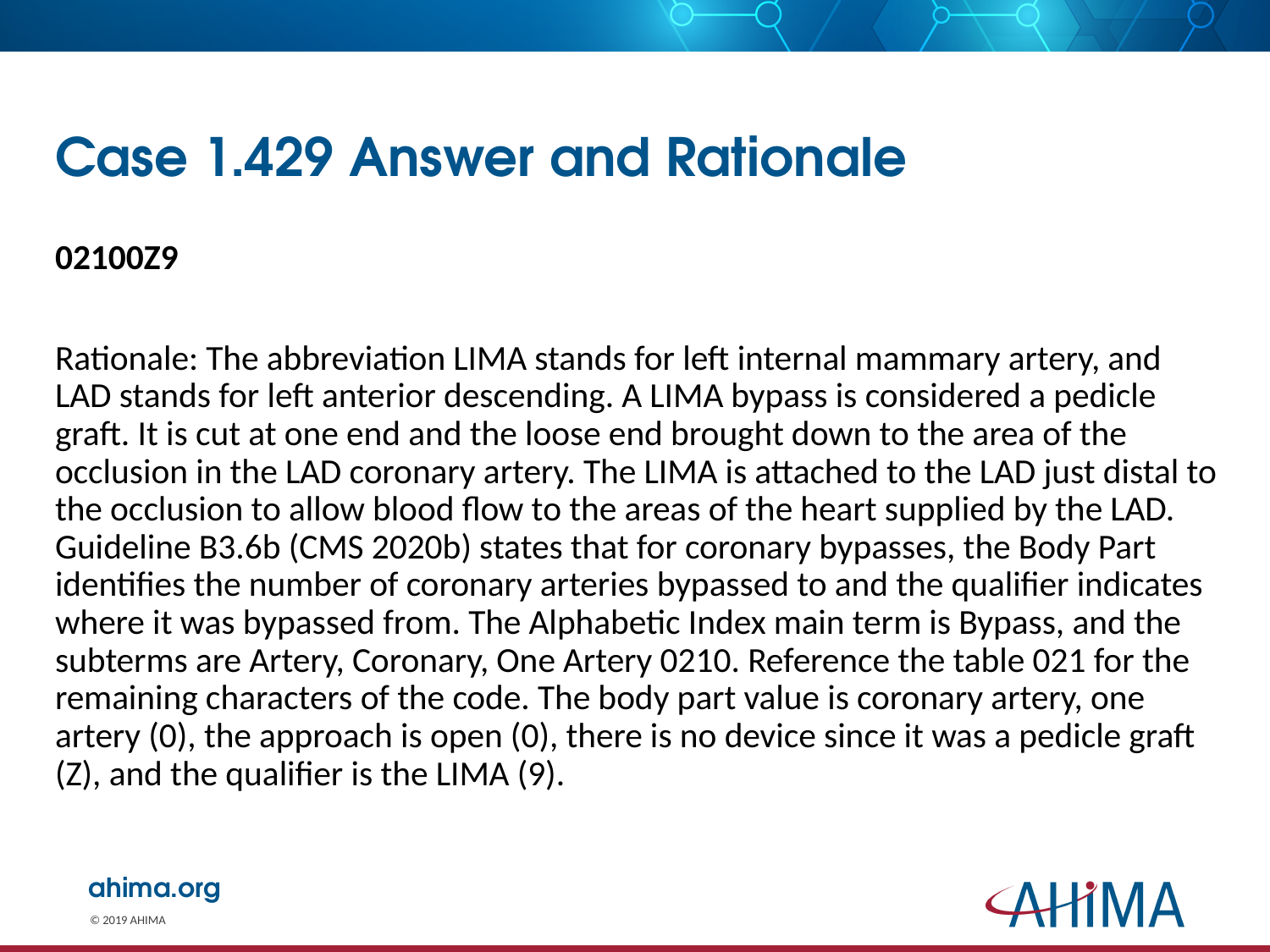

# Case 1.429 Answer and Rationale
02100Z9

Rationale: The abbreviation LIMA stands for left internal mammary artery, and LAD stands for left anterior descending. A LIMA bypass is considered a pedicle graft. It is cut at one end and the loose end brought down to the area of the occlusion in the LAD coronary artery. The LIMA is attached to the LAD just distal to the occlusion to allow blood flow to the areas of the heart supplied by the LAD. Guideline B3.6b (CMS 2020b) states that for coronary bypasses, the Body Part identifies the number of coronary arteries bypassed to and the qualifier indicates where it was bypassed from. The Alphabetic Index main term is Bypass, and the subterms are Artery, Coronary, One Artery 0210. Reference the table 021 for the remaining characters of the code. The body part value is coronary artery, one artery (0), the approach is open (0), there is no device since it was a pedicle graft (Z), and the qualifier is the LIMA (9).